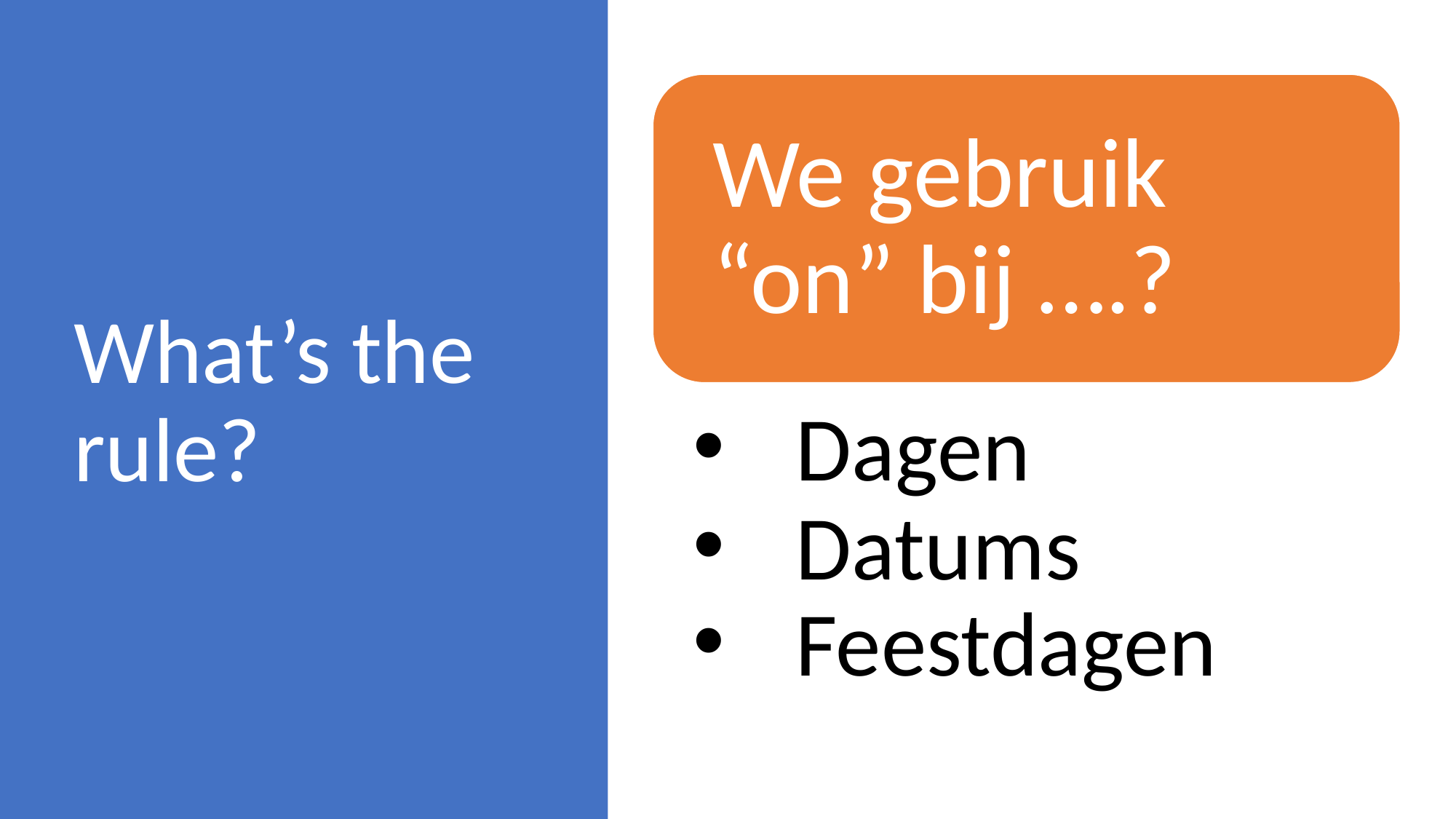

# What’s the rule?
We gebruik “on” bij ….?
Dagen
Datums
Feestdagen